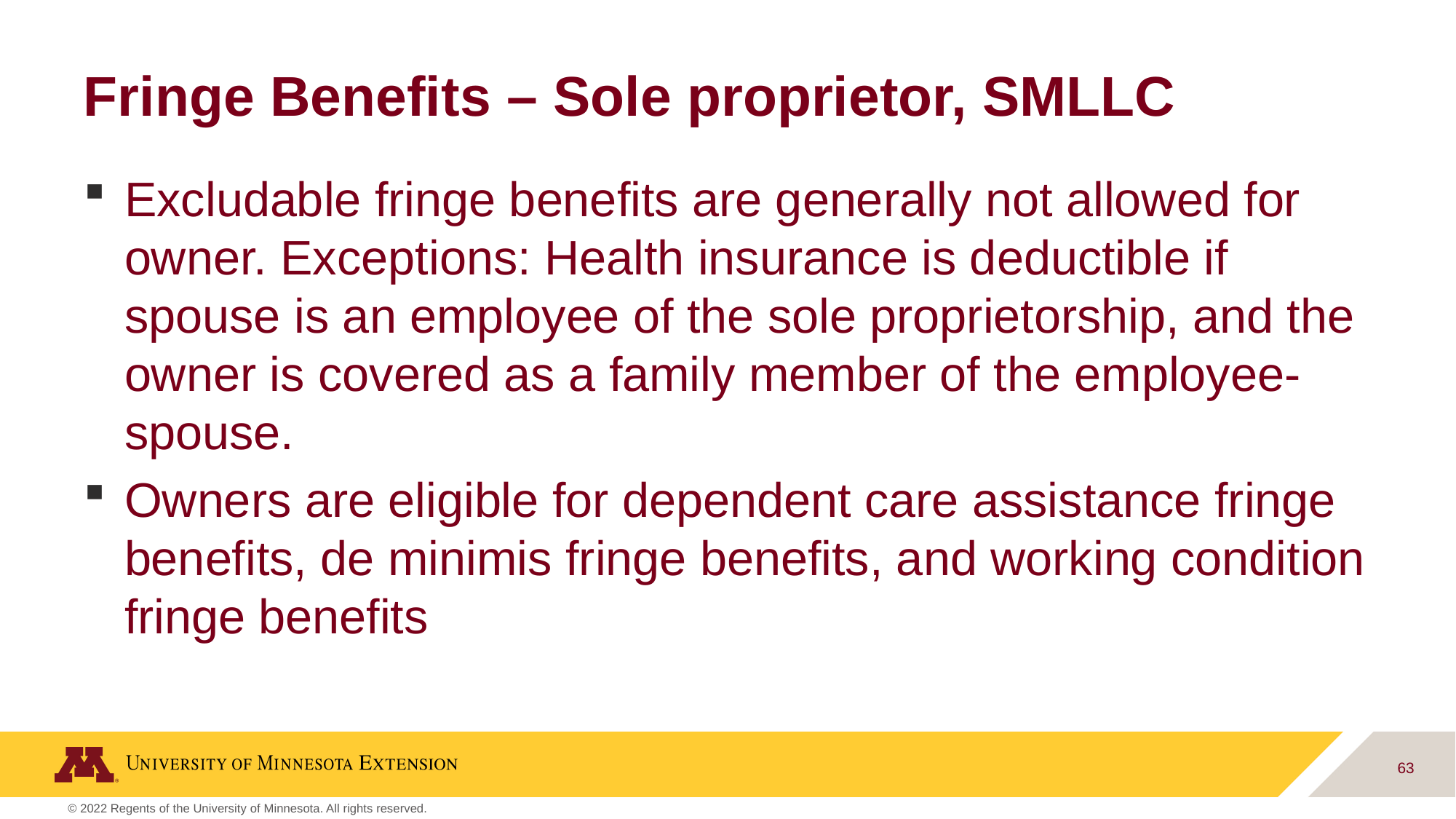

# Fringe Benefits – Sole proprietor, SMLLC
Excludable fringe benefits are generally not allowed for owner. Exceptions: Health insurance is deductible if spouse is an employee of the sole proprietorship, and the owner is covered as a family member of the employee-spouse.
Owners are eligible for dependent care assistance fringe benefits, de minimis fringe benefits, and working condition fringe benefits